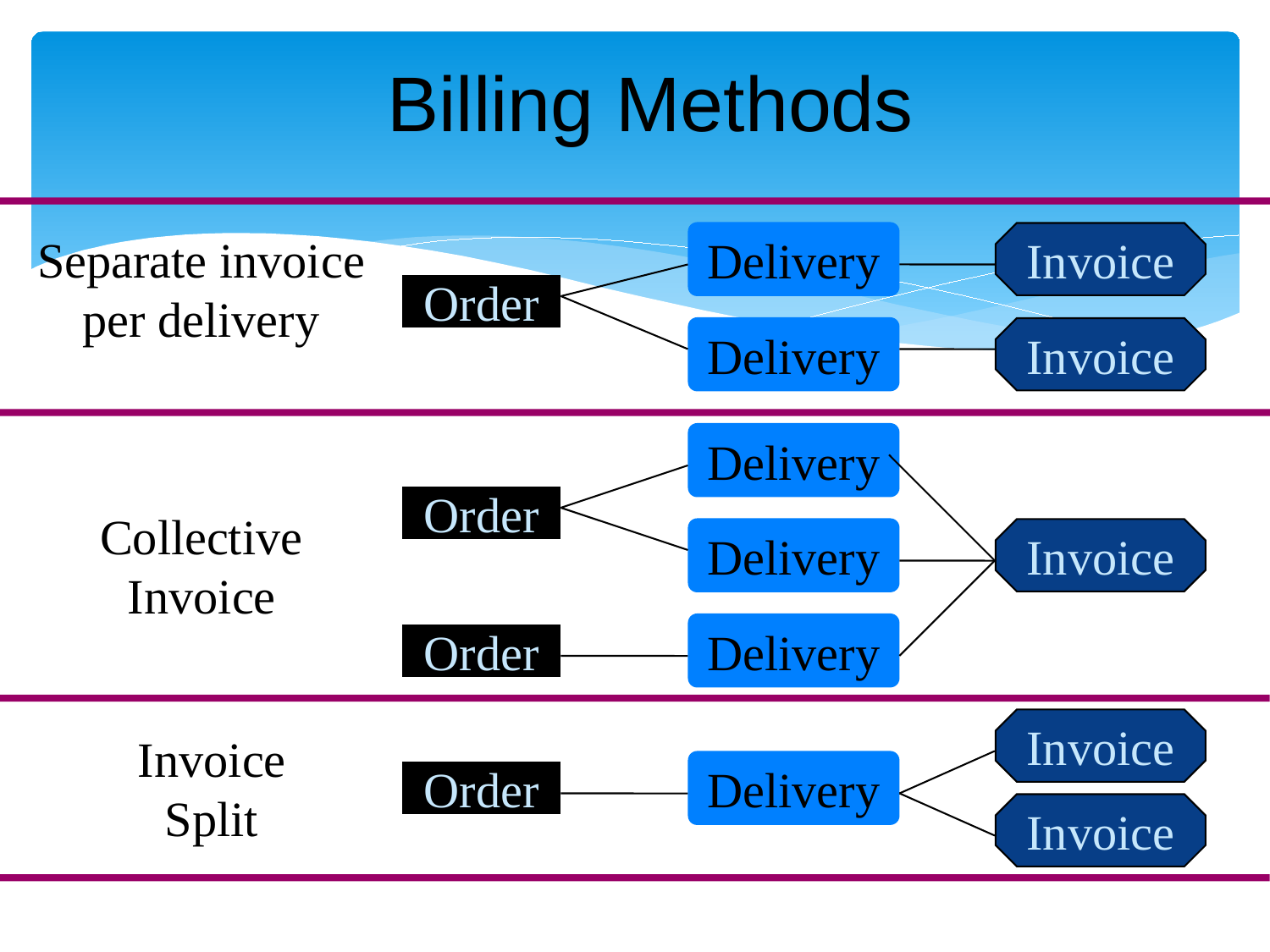

# Billing Methods

Separate invoice per delivery
Delivery
Invoice

Order

Delivery
Invoice

Delivery

Order
Collective
Invoice

Delivery
Invoice

Delivery
Order

Invoice
Invoice
Split
Delivery

Order

Invoice